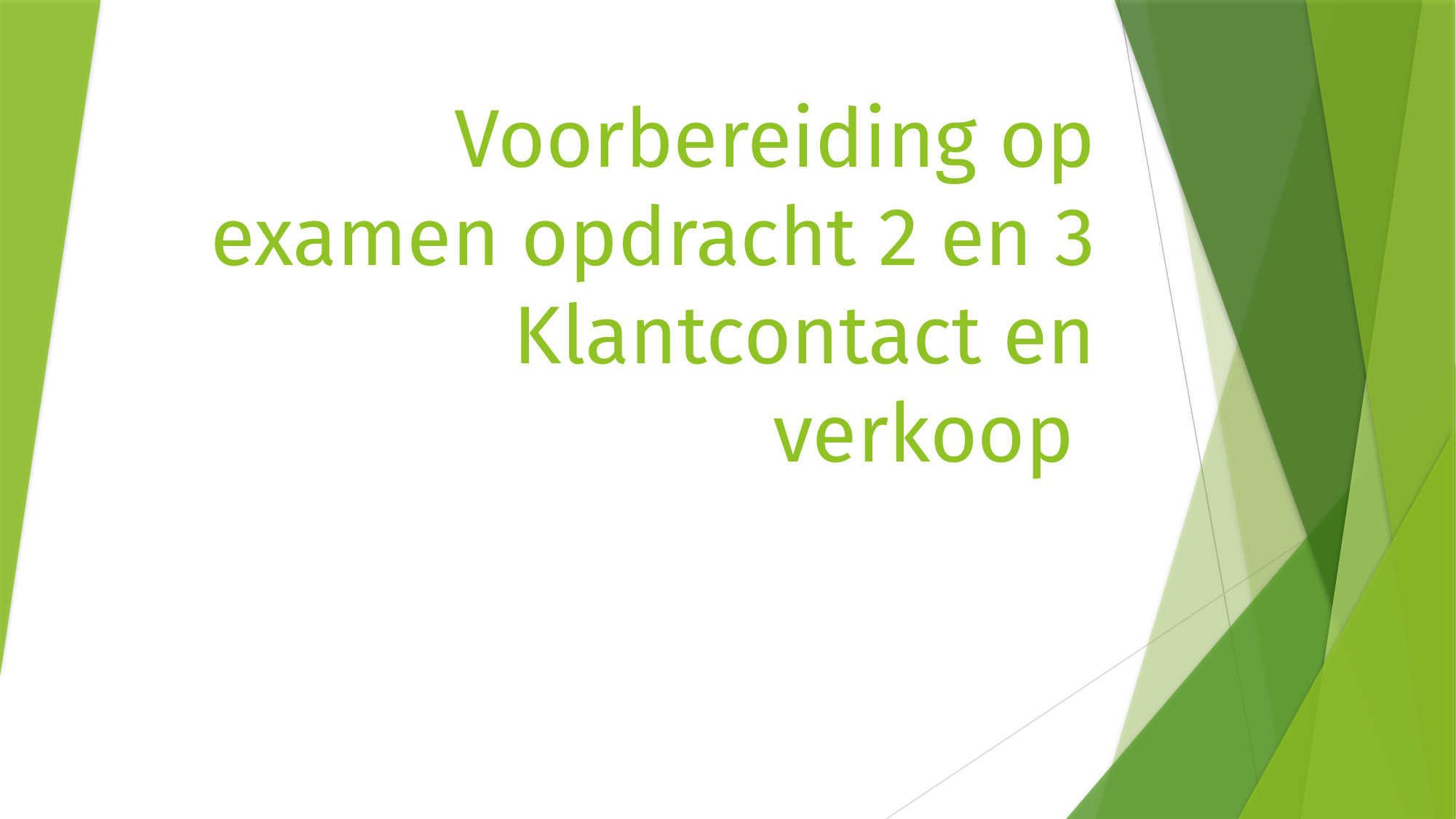

# Voorbereiding op examen opdracht 2 en 3 Klantcontact en verkoop